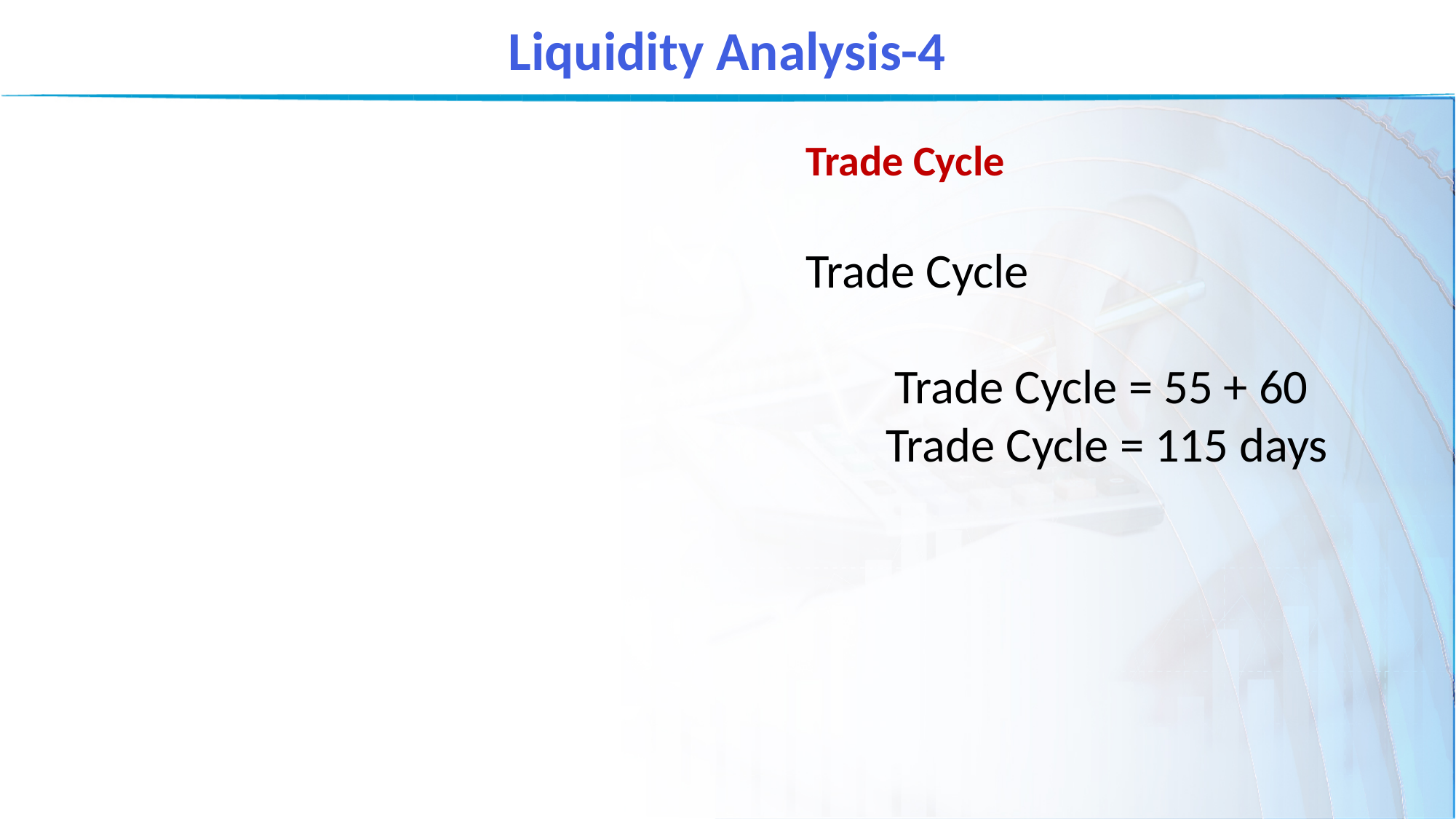

Liquidity Analysis-4
Trade Cycle

Trade Cycle

Trade Cycle = 55 + 60
Trade Cycle = 115 days